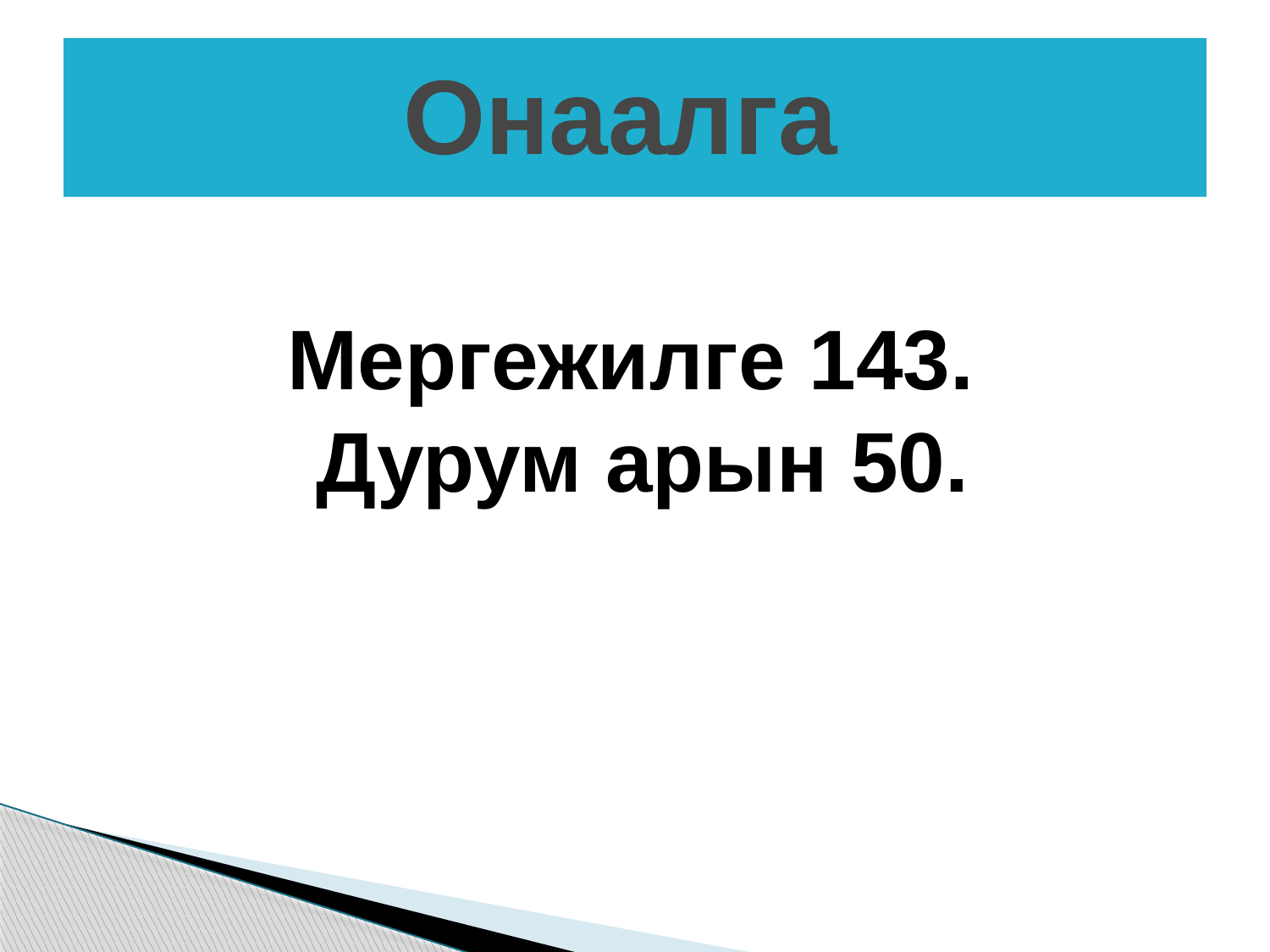

# Онаалга

Мергежилге 143.
Дурум арын 50.